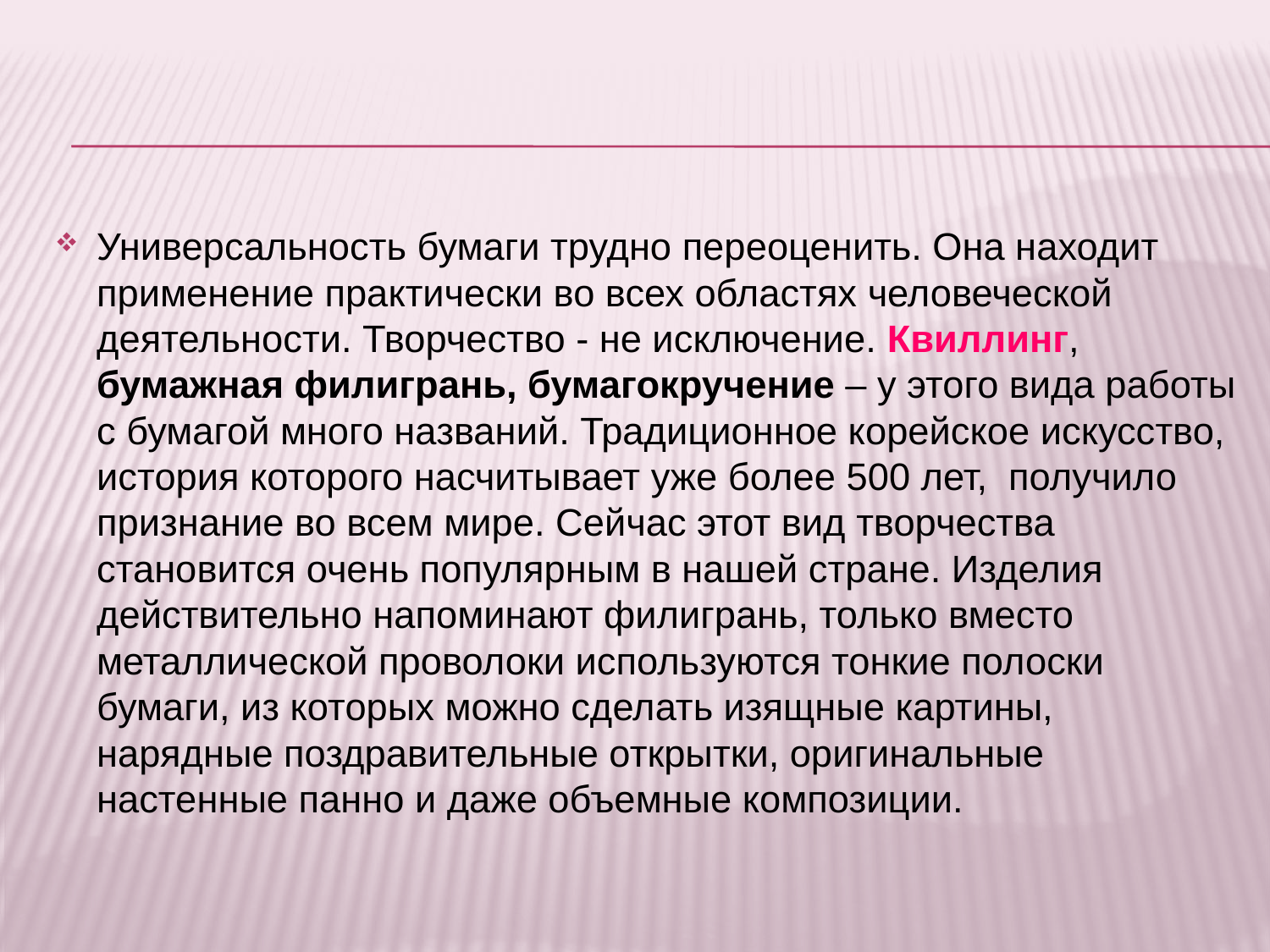

#
Универсальность бумаги трудно переоценить. Она находит применение практически во всех областях человеческой деятельности. Творчество - не исключение. Квиллинг, бумажная филигрань, бумагокручение – у этого вида работы с бумагой много названий. Традиционное корейское искусство, история которого насчитывает уже более 500 лет,  получило признание во всем мире. Сейчас этот вид творчества становится очень популярным в нашей стране. Изделия действительно напоминают филигрань, только вместо металлической проволоки используются тонкие полоски бумаги, из которых можно сделать изящные картины, нарядные поздравительные открытки, оригинальные настенные панно и даже объемные композиции.